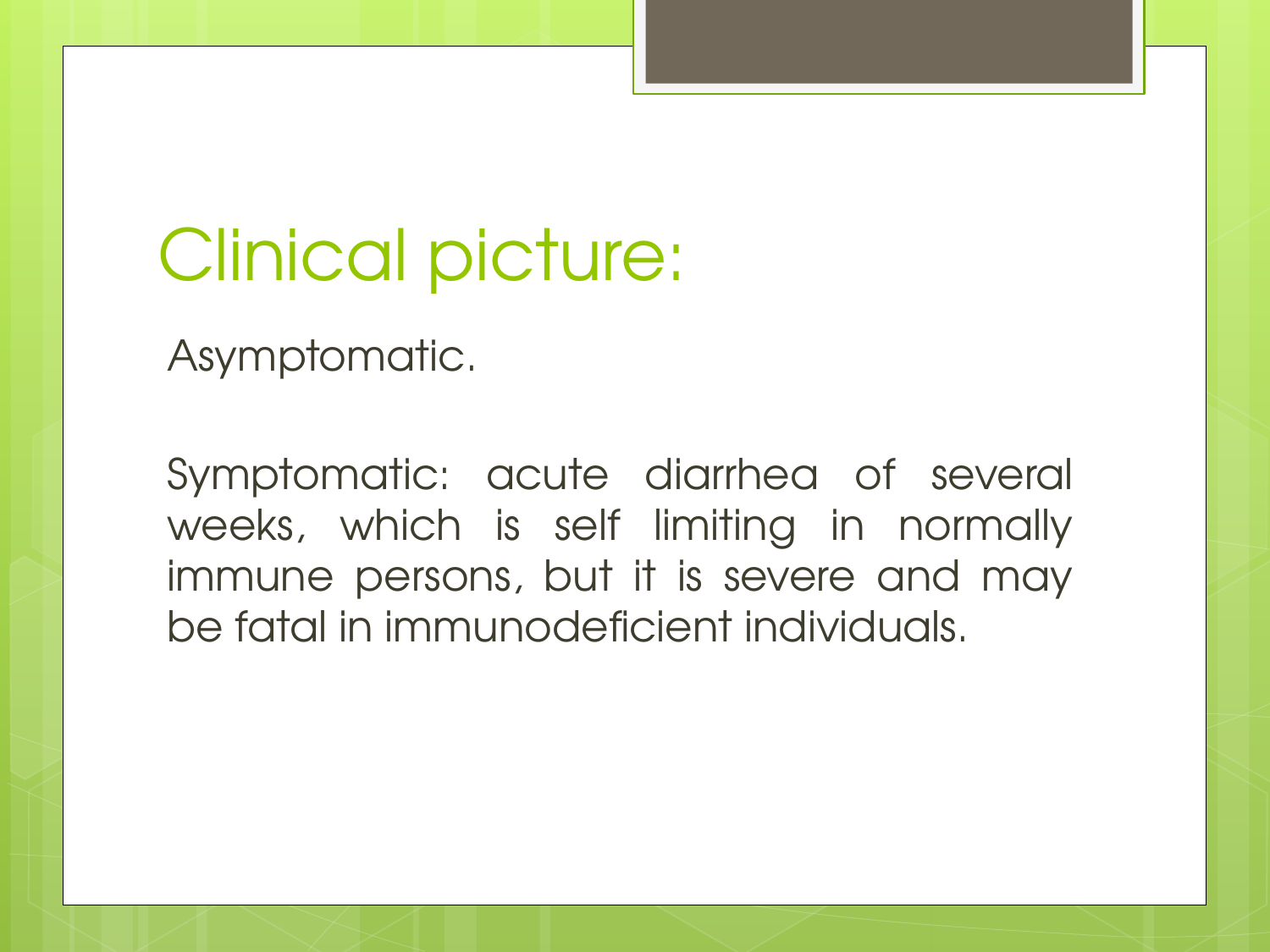

# Clinical picture:
Asymptomatic.

Symptomatic: acute diarrhea of several weeks, which is self limiting in normally immune persons, but it is severe and may be fatal in immunodeficient individuals.